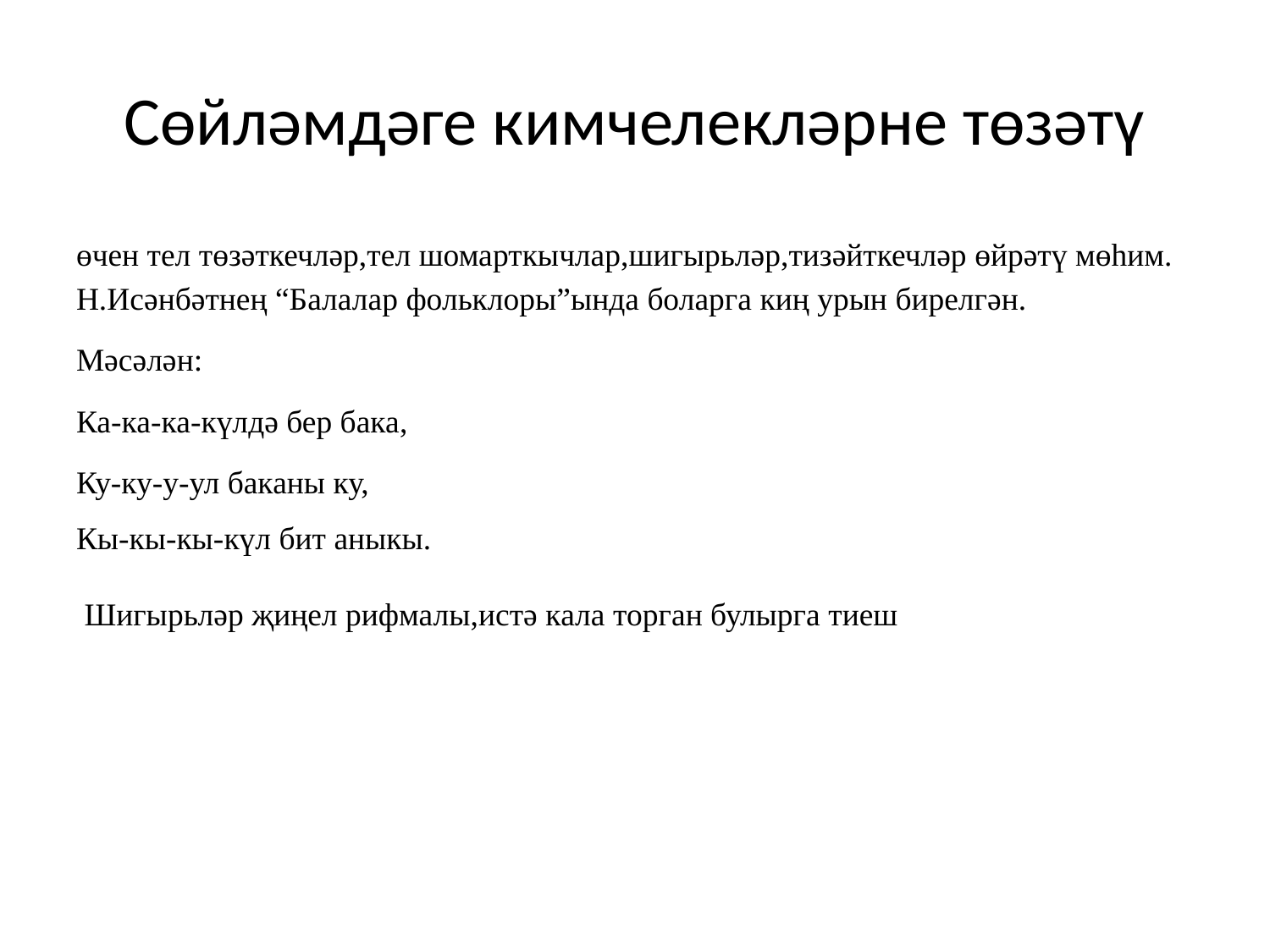

# Сөйләмдәге кимчелекләрне төзәтү
өчен тел төзәткечләр,тел шомарткычлар,шигырьләр,тизәйткечләр өйрәтү мөһим. Н.Исәнбәтнең “Балалар фольклоры”ында боларга киң урын бирелгән.
Мәсәлән:
Ка-ка-ка-күлдә бер бака,
Ку-ку-у-ул баканы ку,
Кы-кы-кы-күл бит аныкы.

 Шигырьләр җиңел рифмалы,истә кала торган булырга тиеш